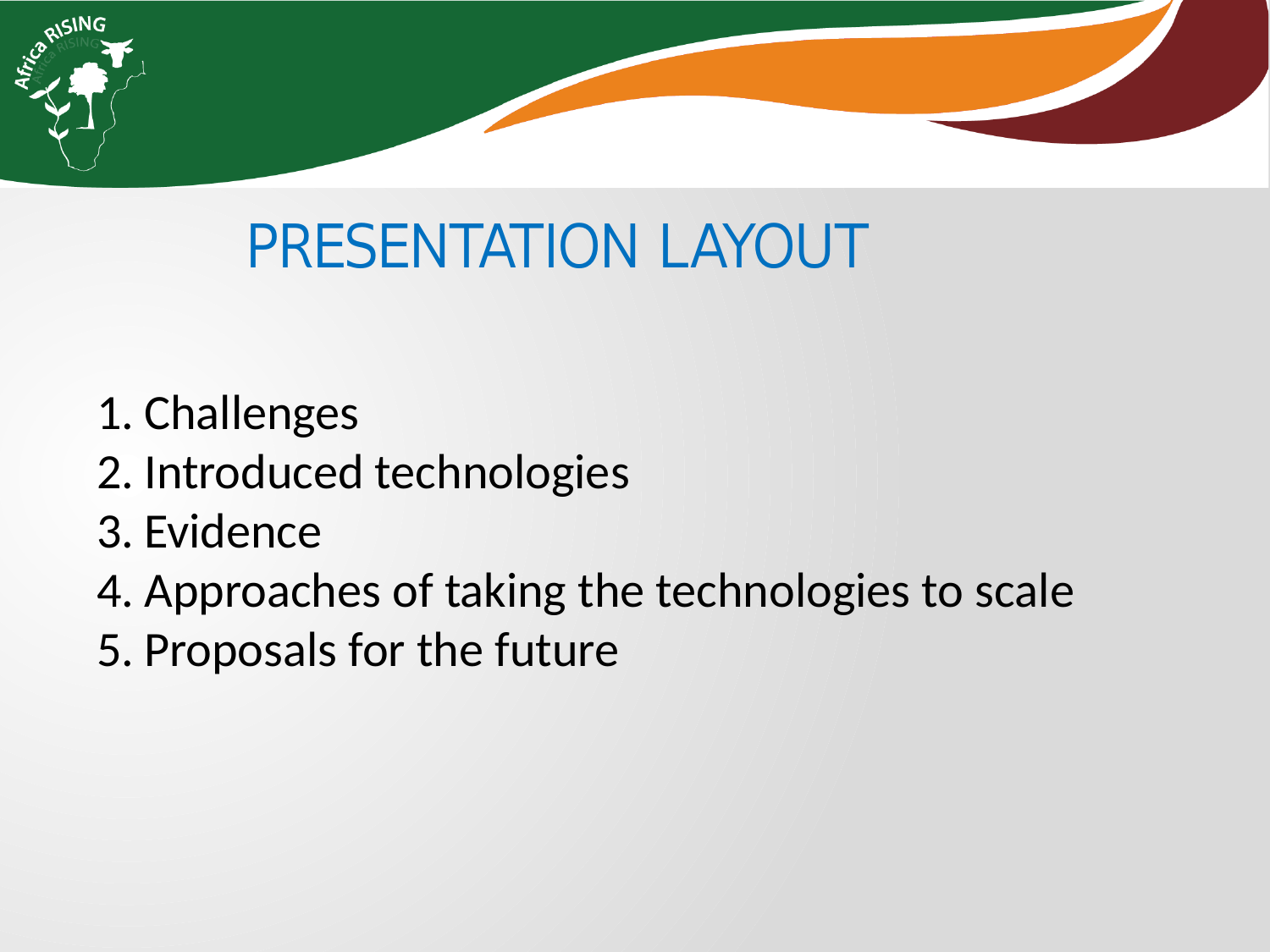

PRESENTATION LAYOUT
Challenges
Introduced technologies
Evidence
Approaches of taking the technologies to scale
Proposals for the future